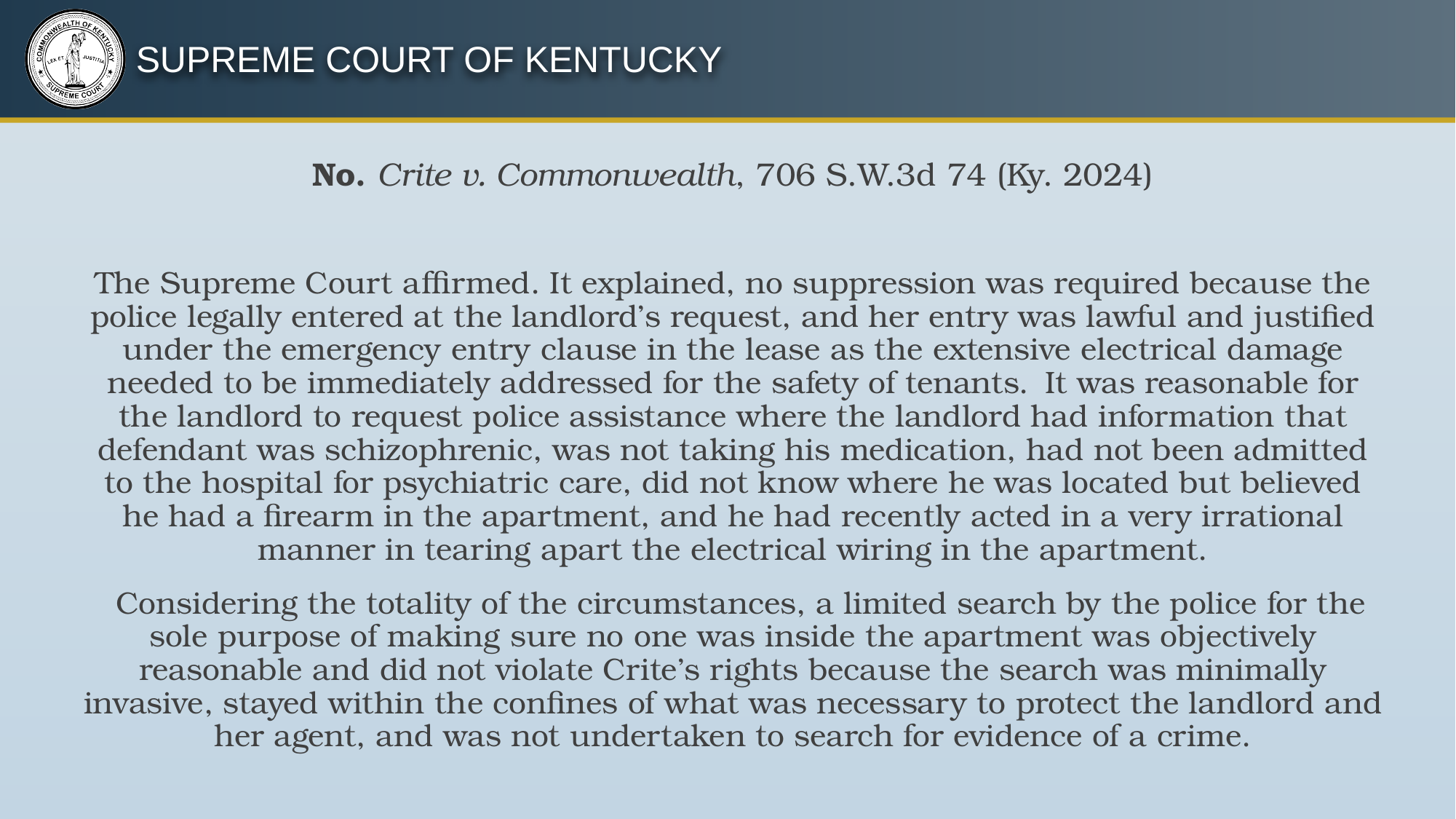

No. Crite v. Commonwealth, 706 S.W.3d 74 (Ky. 2024)

The Supreme Court affirmed. It explained, no suppression was required because the police legally entered at the landlord’s request, and her entry was lawful and justified under the emergency entry clause in the lease as the extensive electrical damage needed to be immediately addressed for the safety of tenants. It was reasonable for the landlord to request police assistance where the landlord had information that defendant was schizophrenic, was not taking his medication, had not been admitted to the hospital for psychiatric care, did not know where he was located but believed he had a firearm in the apartment, and he had recently acted in a very irrational manner in tearing apart the electrical wiring in the apartment.
 Considering the totality of the circumstances, a limited search by the police for the sole purpose of making sure no one was inside the apartment was objectively reasonable and did not violate Crite’s rights because the search was minimally invasive, stayed within the confines of what was necessary to protect the landlord and her agent, and was not undertaken to search for evidence of a crime.